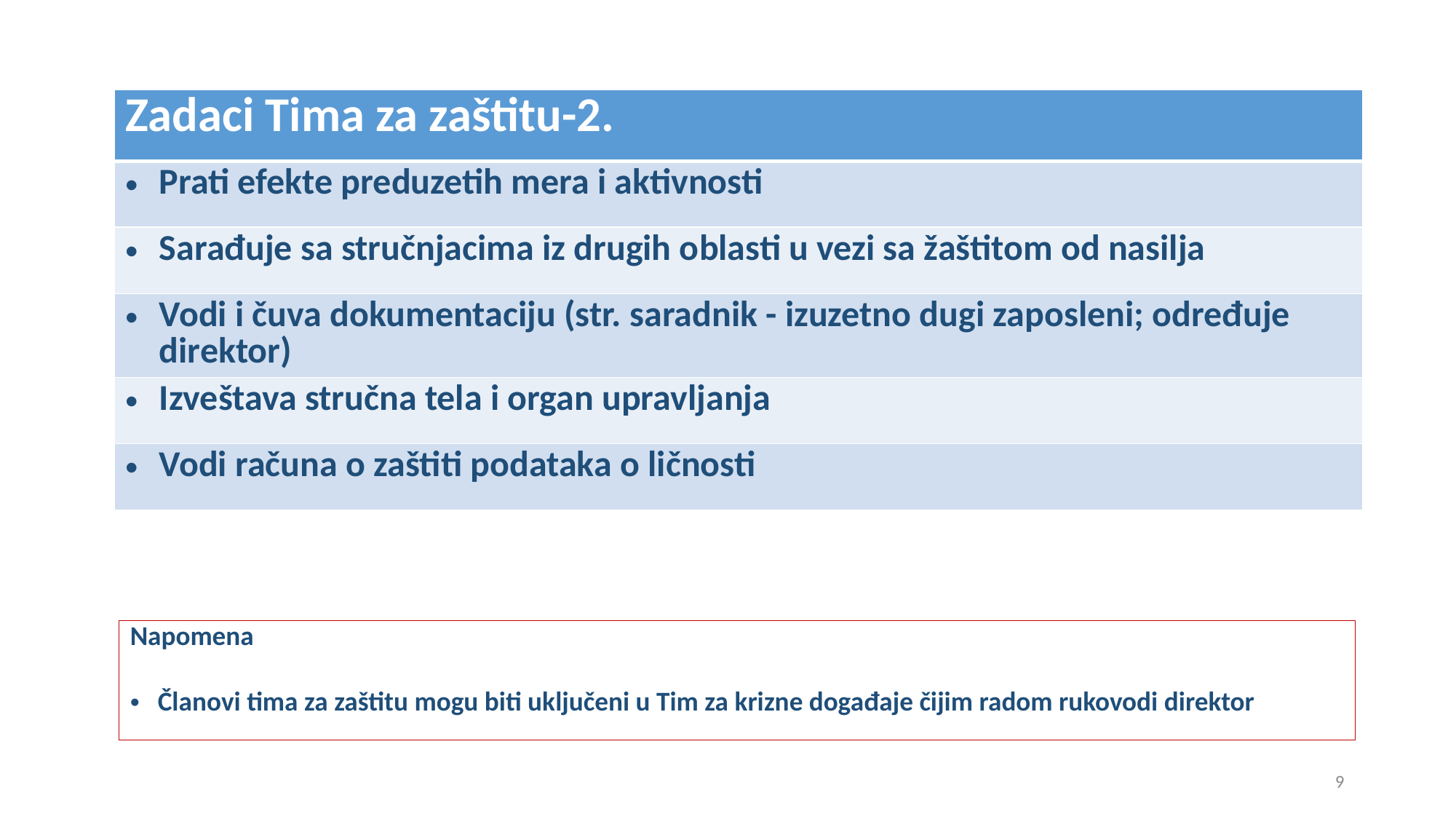

| Zadaci Tima za zaštitu-2. |
| --- |
| Prati efekte preduzetih mera i aktivnosti |
| Sarađuje sa stručnjacima iz drugih oblasti u vezi sa žaštitom od nasilja |
| Vodi i čuva dokumentaciju (str. saradnik - izuzetno dugi zaposleni; određuje direktor) |
| Izveštava stručna tela i organ upravljanja |
| Vodi računa o zaštiti podataka o ličnosti |
Napomena

Članovi tima za zaštitu mogu biti uključeni u Tim za krizne događaje čijim radom rukovodi direktor

9